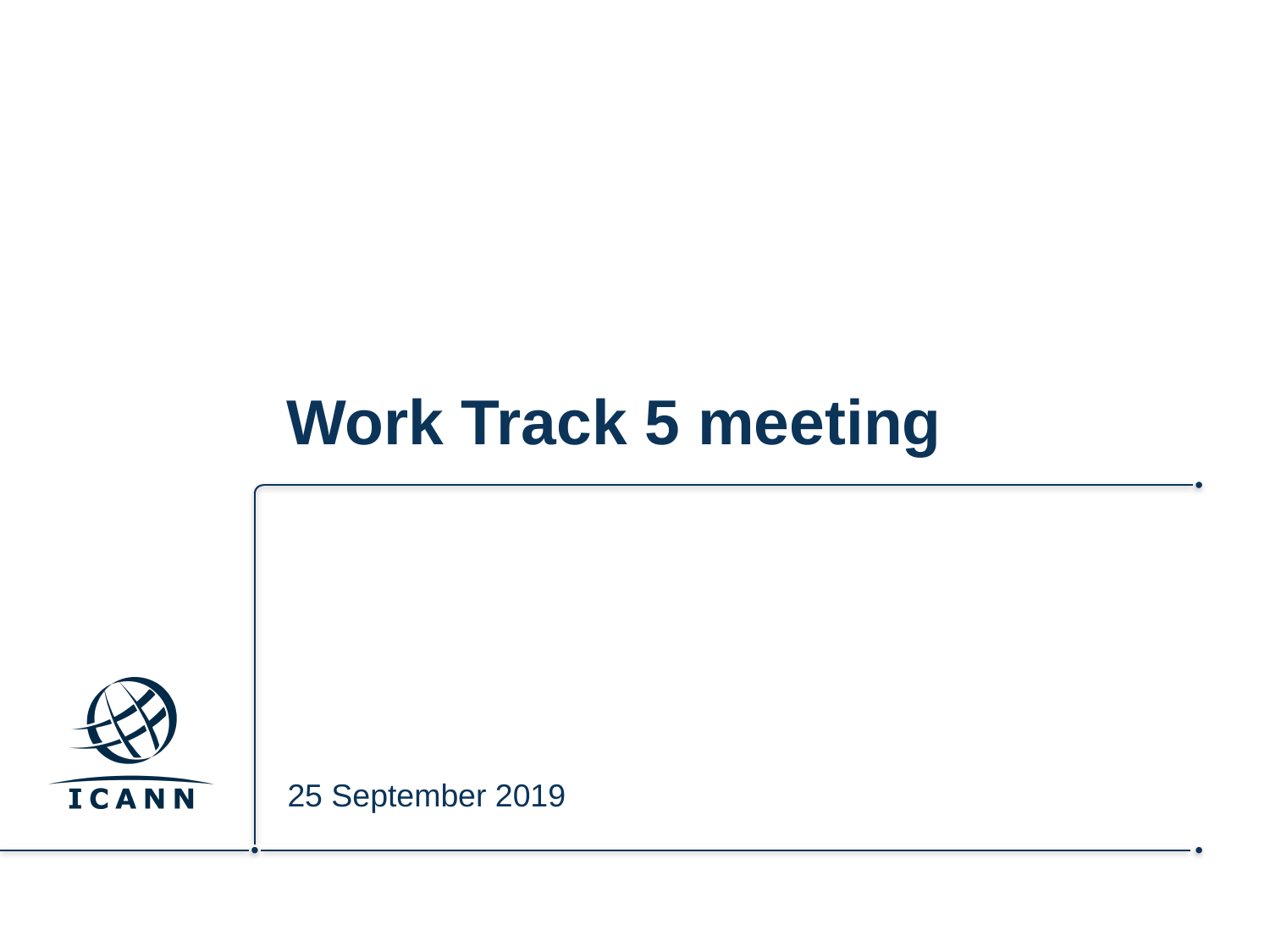

# Work Track 5 meeting
25 September 2019